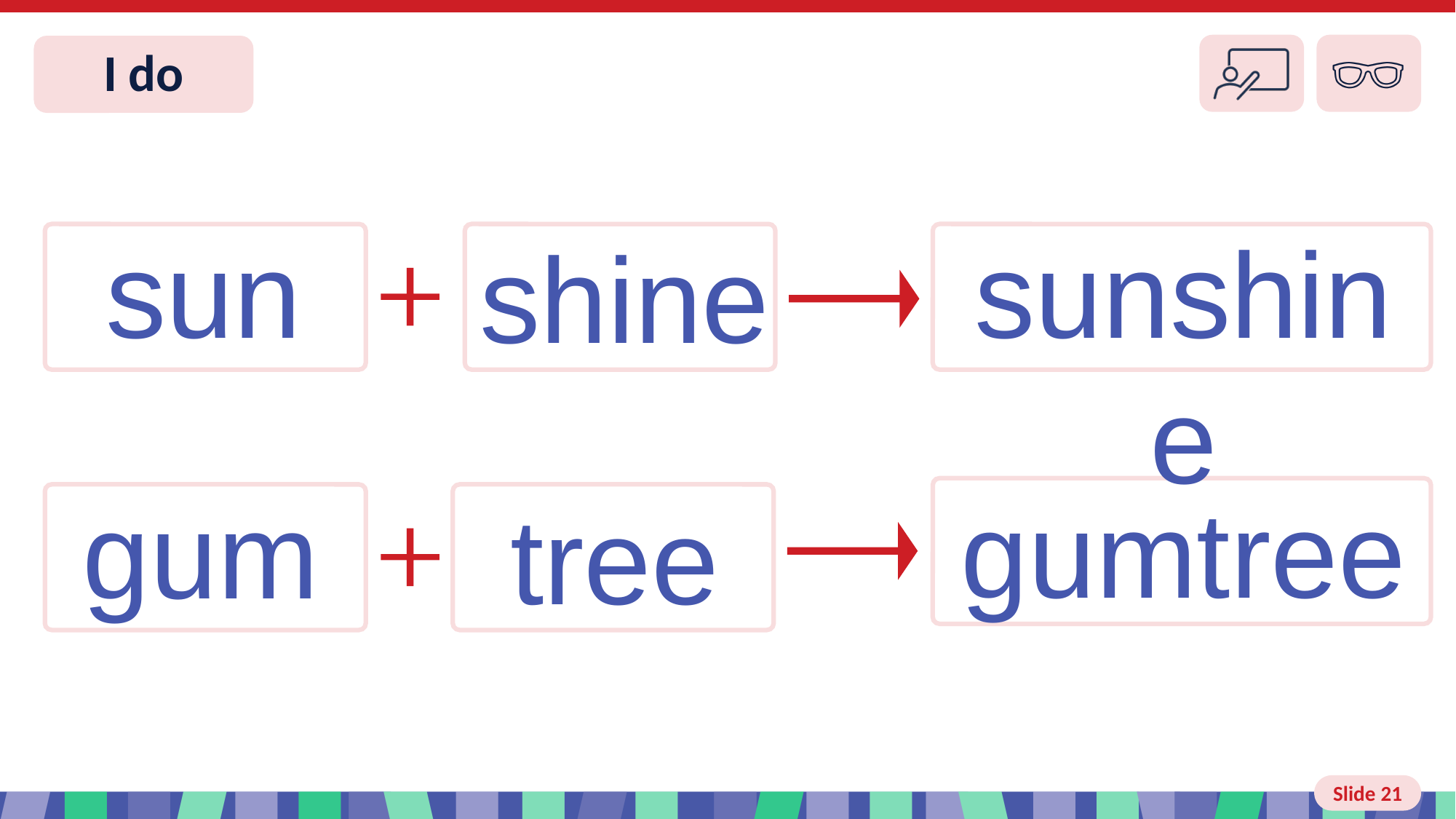

Slide 21 I do
sun
shine

gum
tree

sunshine

gumtree